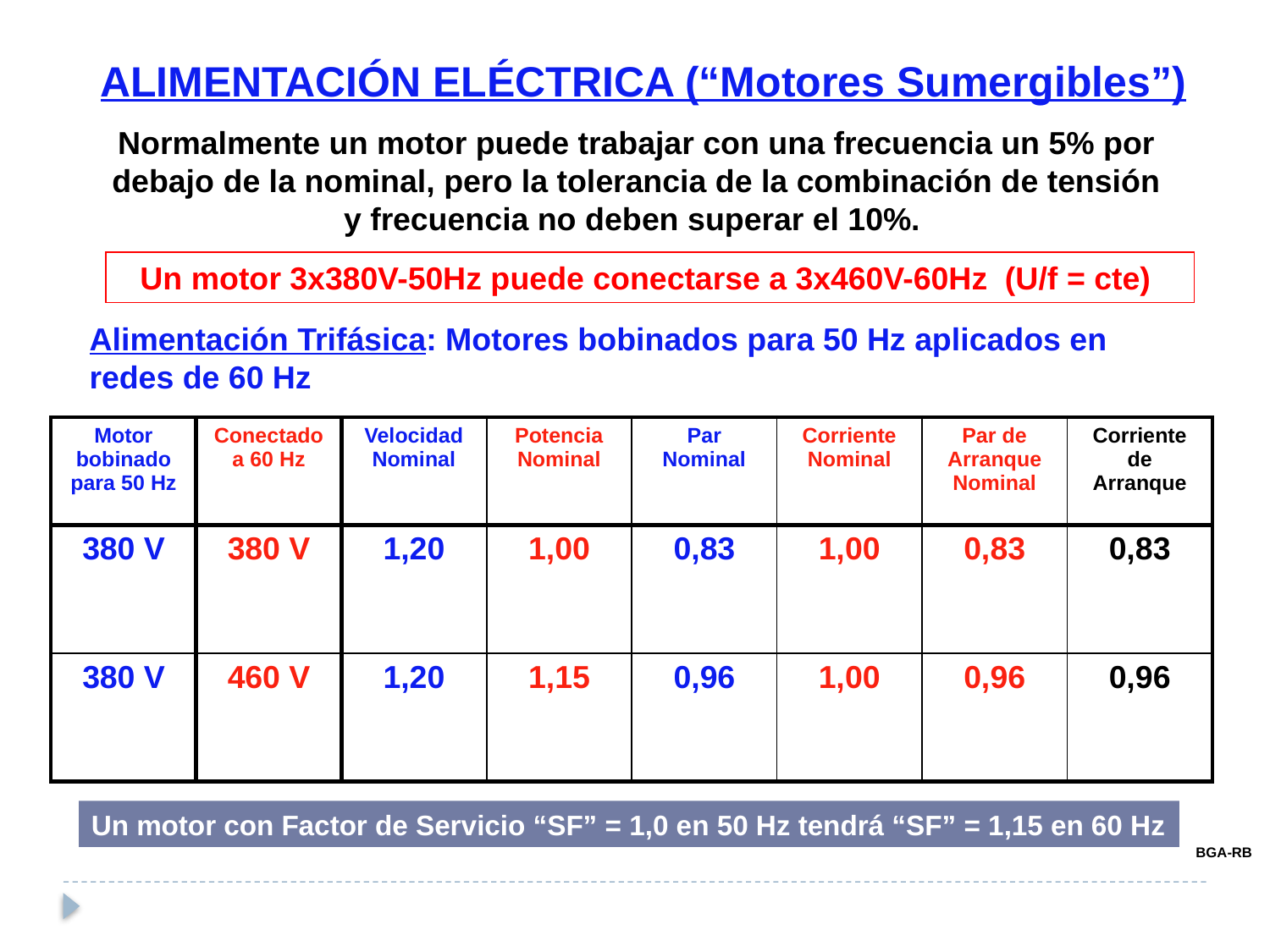

ALIMENTACIÓN ELÉCTRICA (“Motores Sumergibles”)
Normalmente un motor puede trabajar con una frecuencia un 5% por debajo de la nominal, pero la tolerancia de la combinación de tensión y frecuencia no deben superar el 10%.
Un motor 3x380V-50Hz puede conectarse a 3x460V-60Hz  (U/f = cte)
Alimentación Trifásica: Motores bobinados para 50 Hz aplicados en redes de 60 Hz
| Motor bobinado para 50 Hz | Conectado a 60 Hz | Velocidad Nominal | Potencia Nominal | Par Nominal | Corriente Nominal | Par de Arranque Nominal | Corriente de Arranque |
| --- | --- | --- | --- | --- | --- | --- | --- |
| 380 V | 380 V | 1,20 | 1,00 | 0,83 | 1,00 | 0,83 | 0,83 |
| 380 V | 460 V | 1,20 | 1,15 | 0,96 | 1,00 | 0,96 | 0,96 |
Un motor con Factor de Servicio “SF” = 1,0 en 50 Hz tendrá “SF” = 1,15 en 60 Hz
BGA-RB